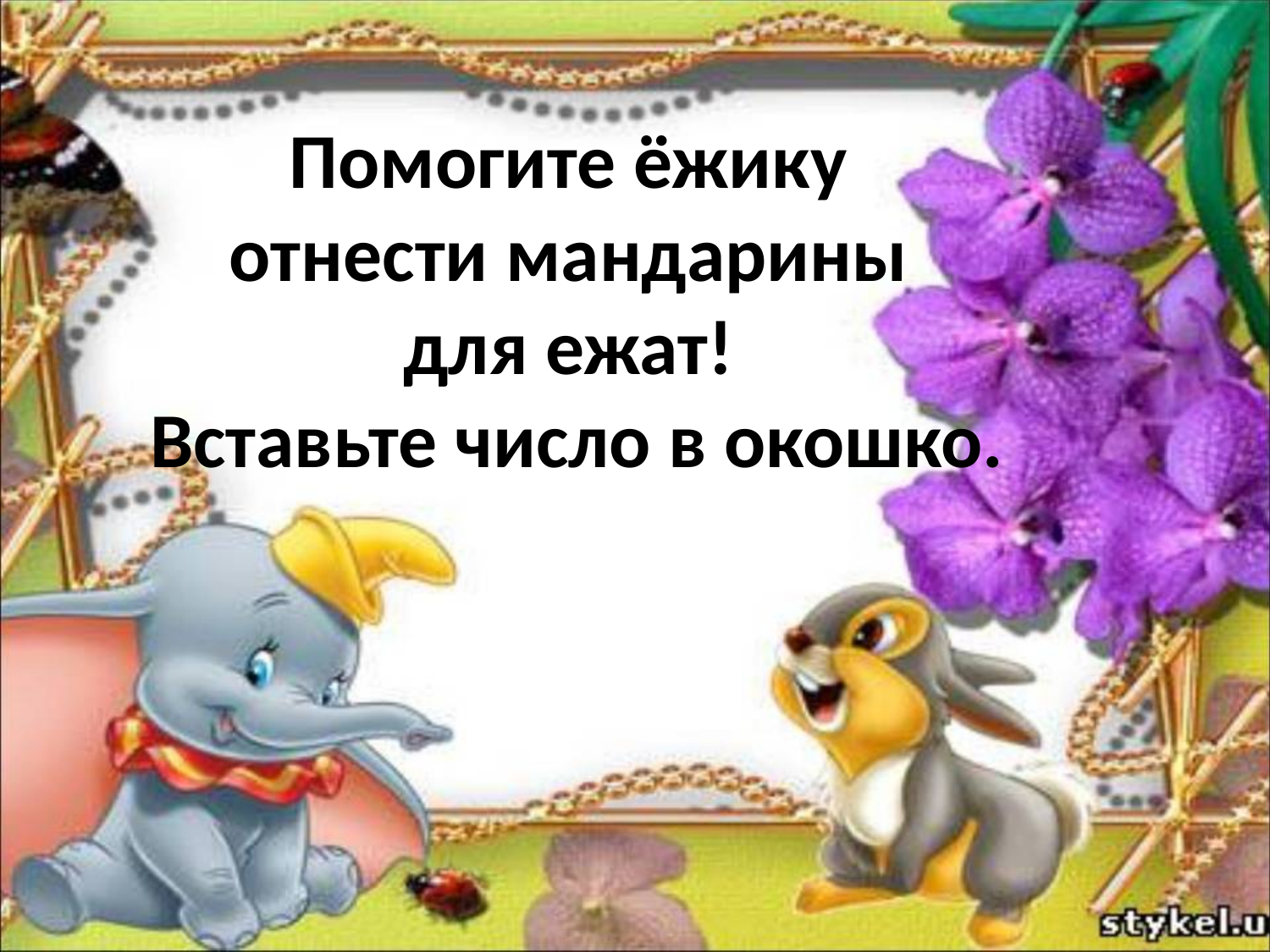

# Помогите ёжику отнести мандарины для ежат! Вставьте число в окошко.